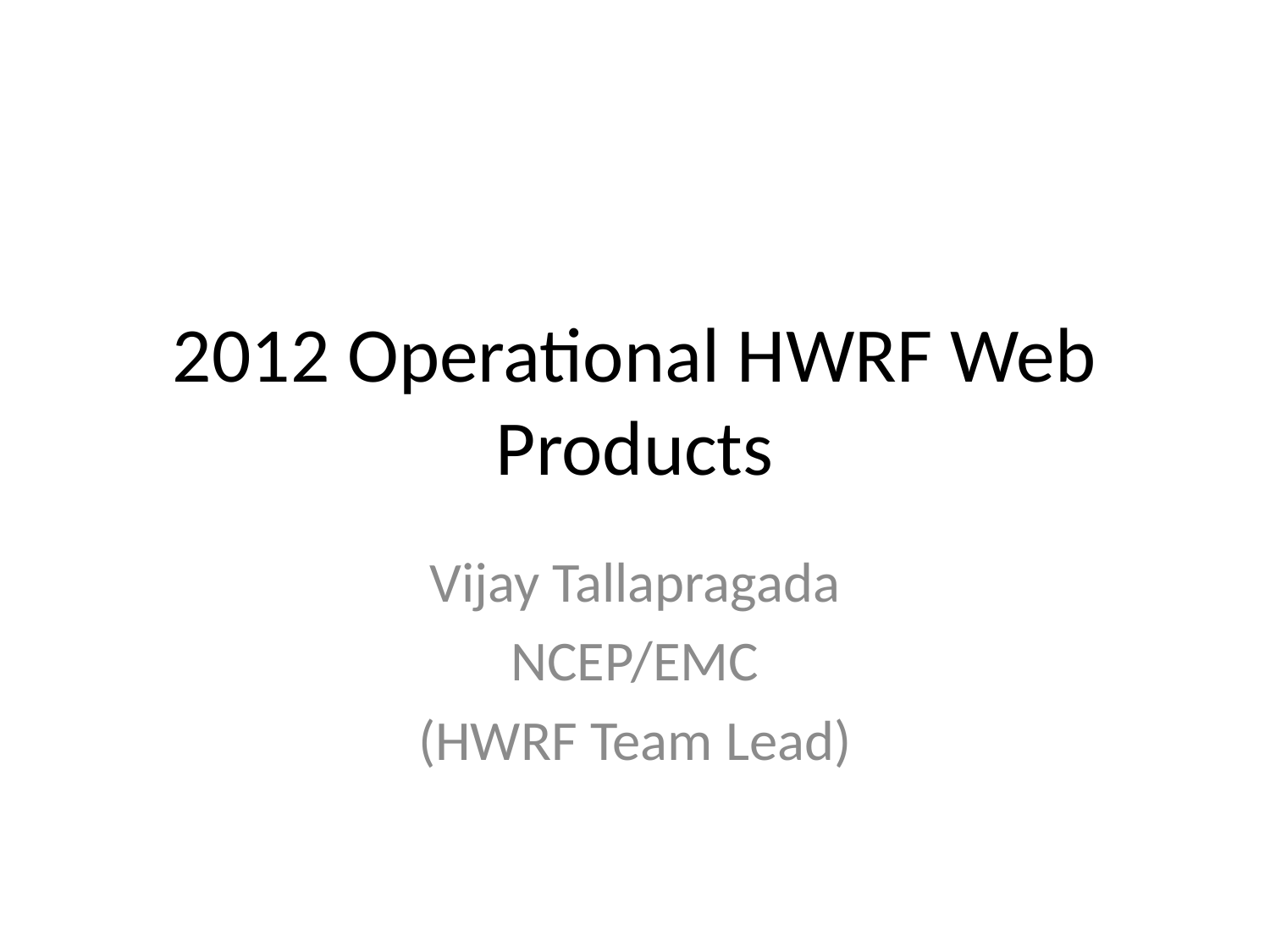

# 2012 Operational HWRF Web Products
Vijay Tallapragada
NCEP/EMC
(HWRF Team Lead)